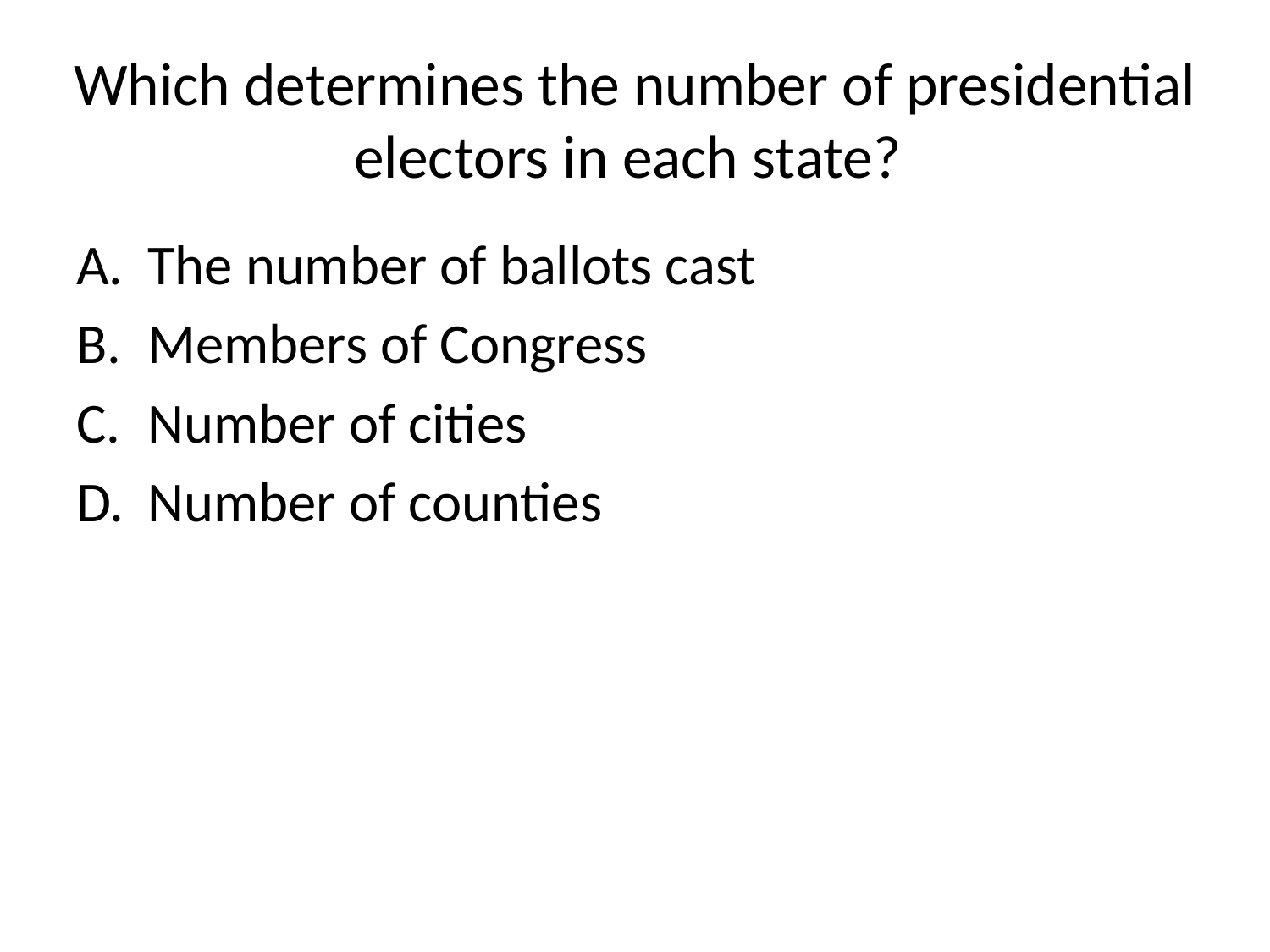

# Which determines the number of presidential electors in each state?
The number of ballots cast
Members of Congress
Number of cities
Number of counties